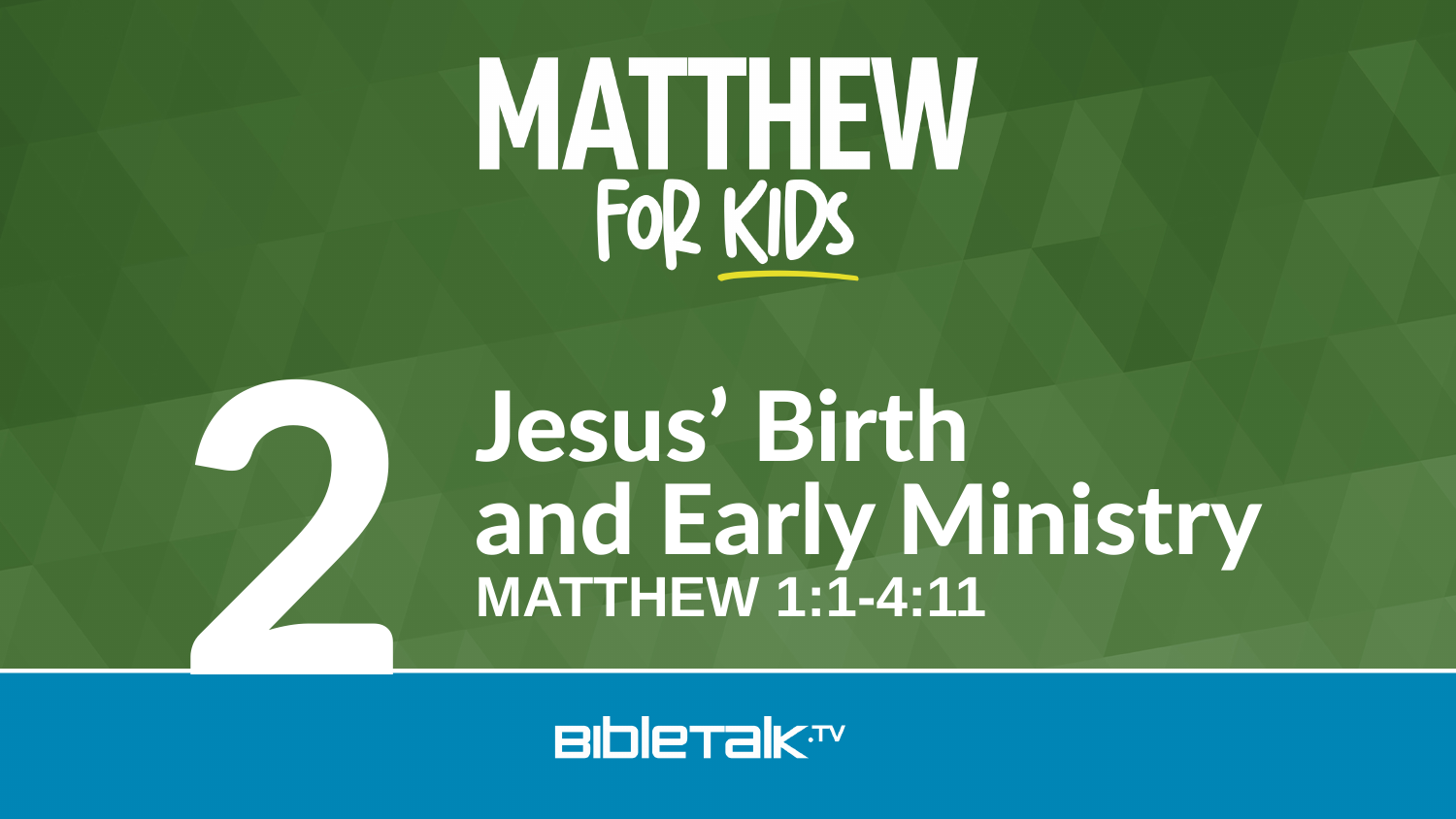

2
Jesus’ Birth
and Early Ministry
MATTHEW 1:1-4:11